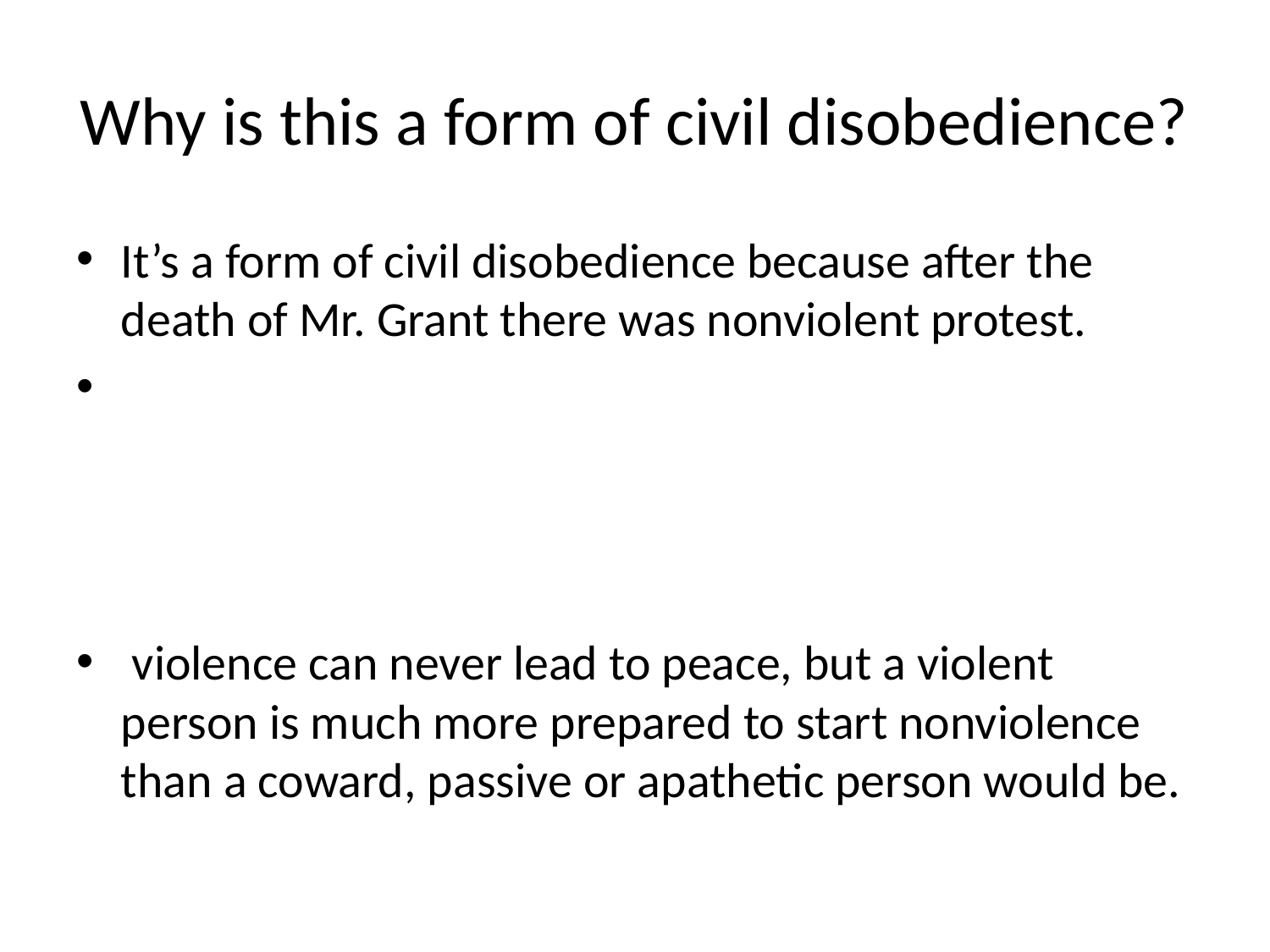

# Why is this a form of civil disobedience?
It’s a form of civil disobedience because after the death of Mr. Grant there was nonviolent protest.

 violence can never lead to peace, but a violent person is much more prepared to start nonviolence than a coward, passive or apathetic person would be.